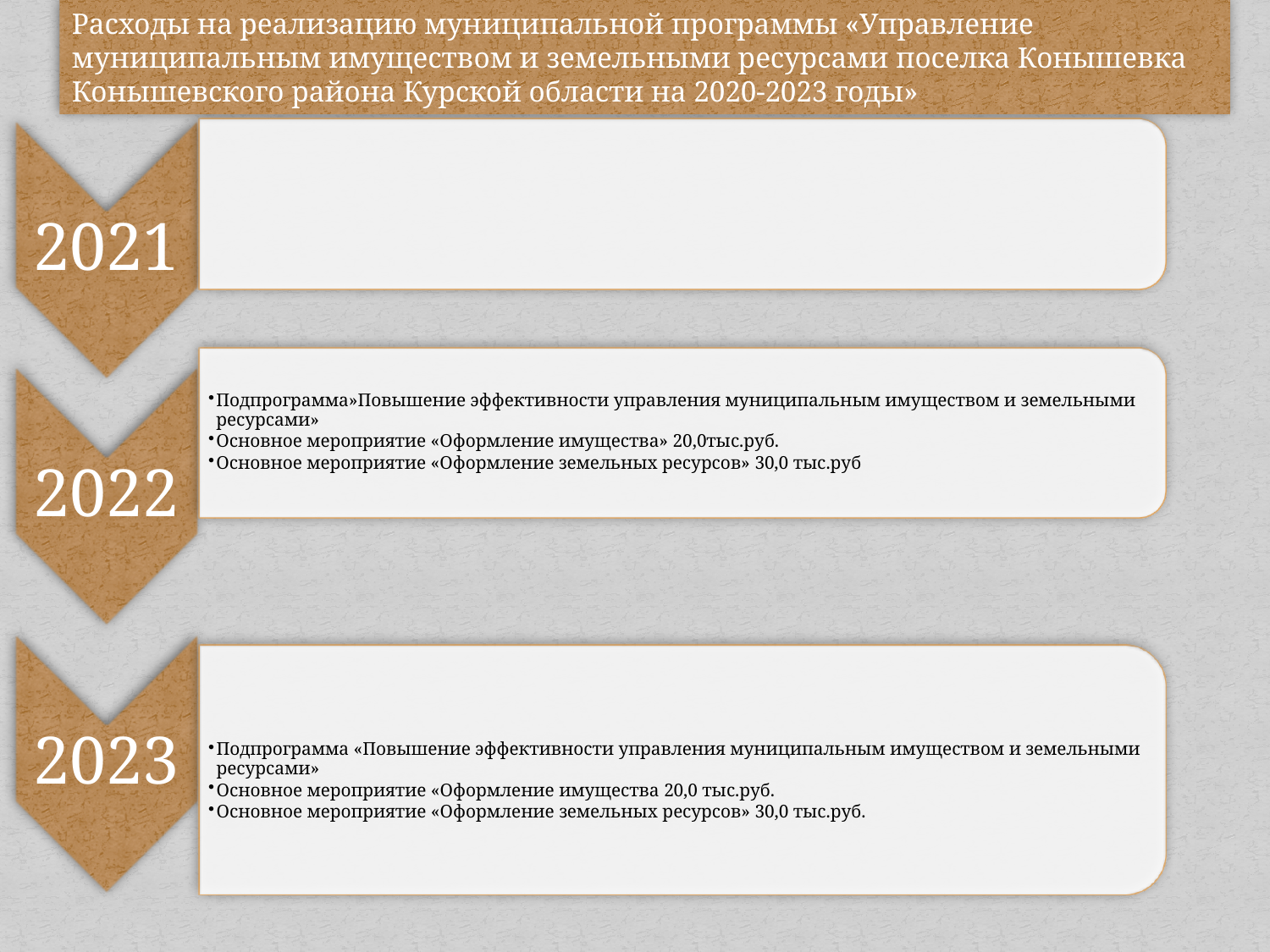

Расходы на реализацию муниципальной программы «Управление муниципальным имуществом и земельными ресурсами поселка Конышевка Конышевского района Курской области на 2020-2023 годы»
2021

2022
Подпрограмма»Повышение эффективности управления муниципальным имуществом и земельными ресурсами»
Основное мероприятие «Оформление имущества» 20,0тыс.руб.
Основное мероприятие «Оформление земельных ресурсов» 30,0 тыс.руб
2023

Подпрограмма «Повышение эффективности управления муниципальным имуществом и земельными ресурсами»
Основное мероприятие «Оформление имущества 20,0 тыс.руб.
Основное мероприятие «Оформление земельных ресурсов» 30,0 тыс.руб.